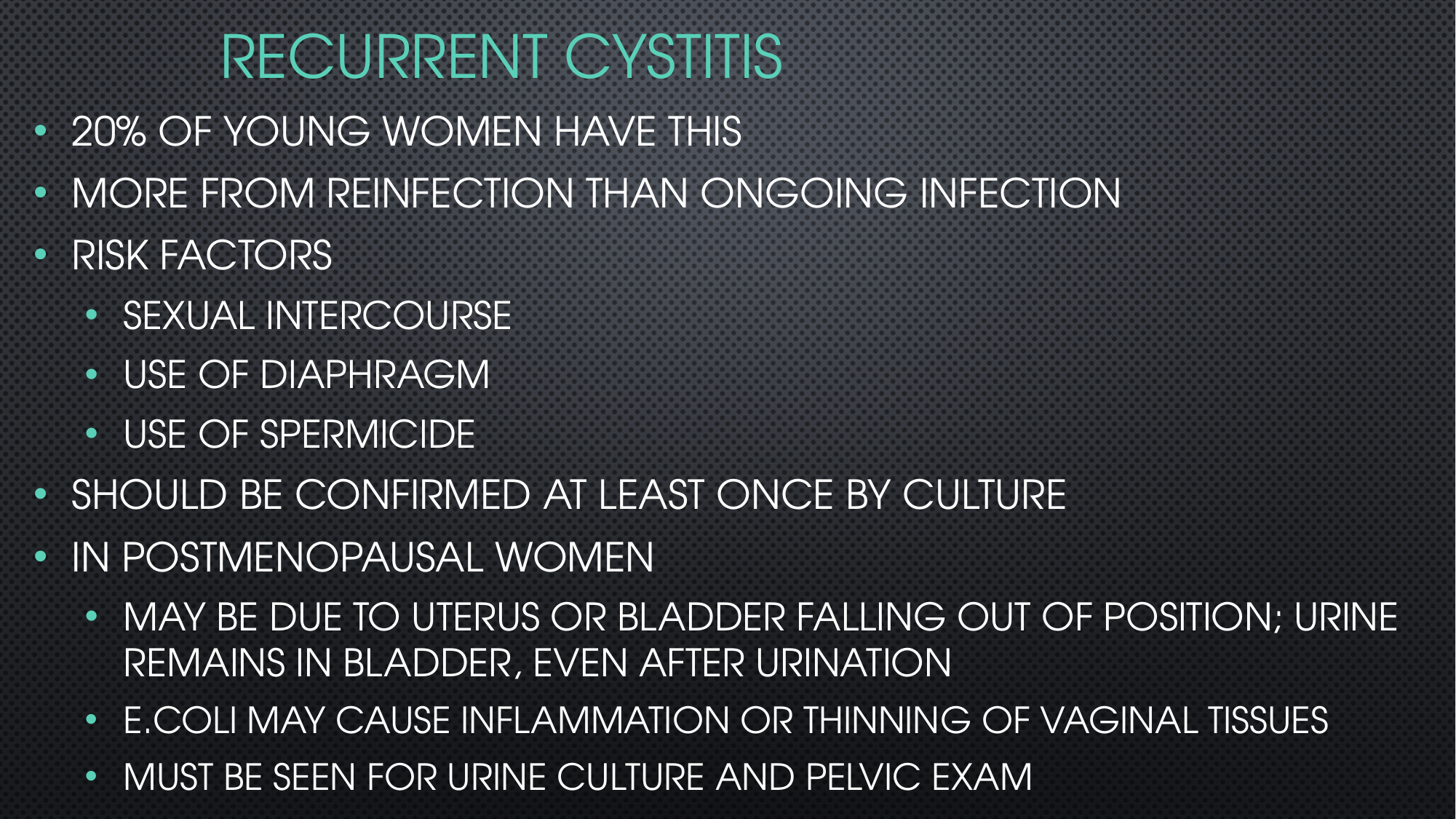

# Recurrent cystitis
20% of young women have this
More from reinfection than ongoing infection
Risk factors
Sexual intercourse
Use of diaphragm
Use of spermicide
Should be confirmed at least once by culture
In postmenopausal women
May be due to uterus or bladder falling out of position; urine remains in bladder, even after urination
E.coli may cause inflammation or thinning of vaginal tissues
Must be seen for urine culture and pelvic exam